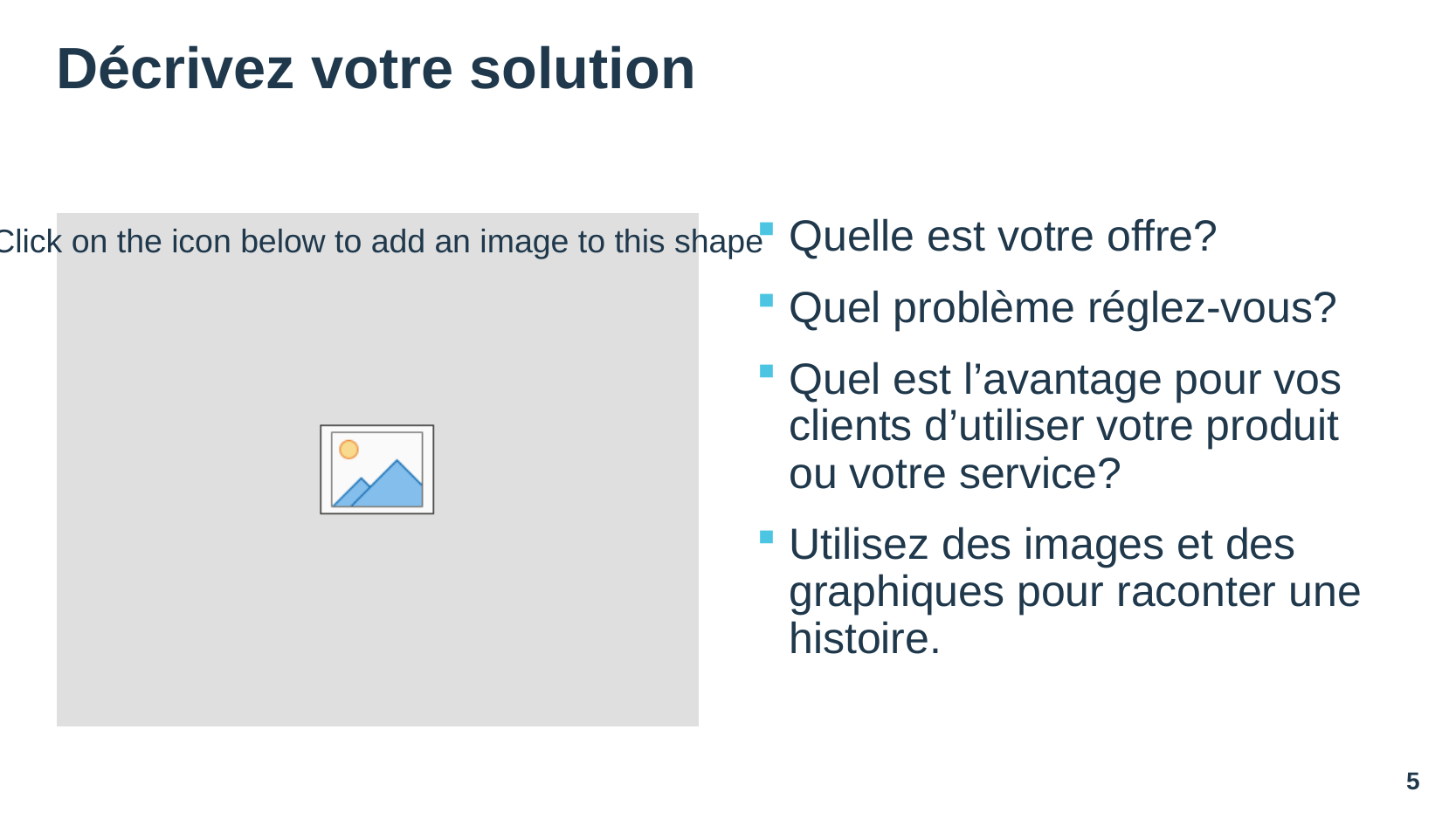

# Décrivez votre solution

Quelle est votre offre?
Quel problème réglez-vous?
Quel est l’avantage pour vos clients d’utiliser votre produit ou votre service?
Utilisez des images et des graphiques pour raconter une histoire.